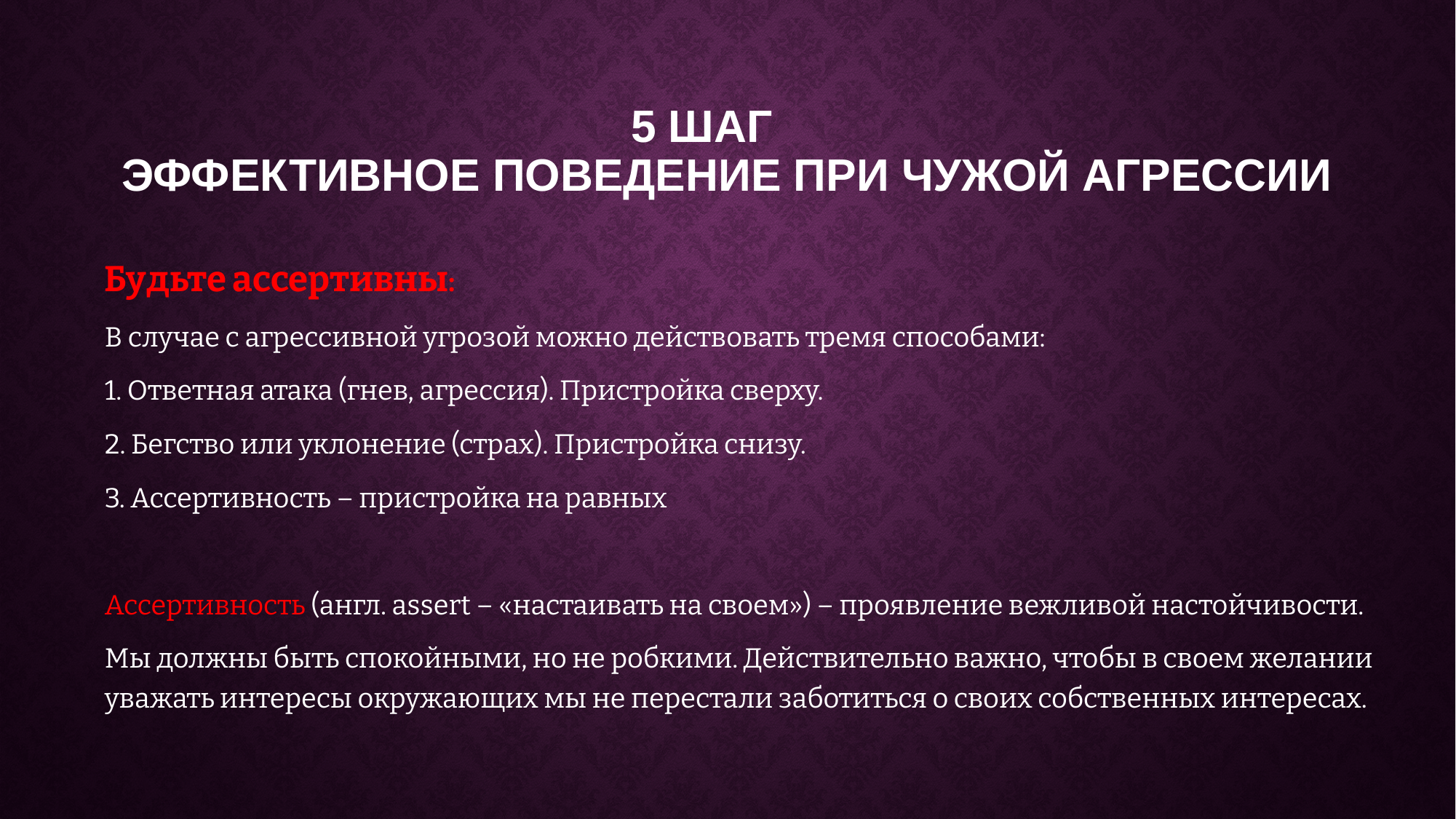

# 5 шаг Эффективное поведение при чужой агрессии
Будьте ассертивны:
В случае с агрессивной угрозой можно действовать тремя способами:
1. Ответная атака (гнев, агрессия). Пристройка сверху.
2. Бегство или уклонение (страх). Пристройка снизу.
3. Ассертивность – пристройка на равных

Ассертивность (англ. аssert – «настаивать на своем») – проявление вежливой настойчивости.
Мы должны быть спокойными, но не робкими. Действительно важно, чтобы в своем желании уважать интересы окружающих мы не перестали заботиться о своих собственных интересах.